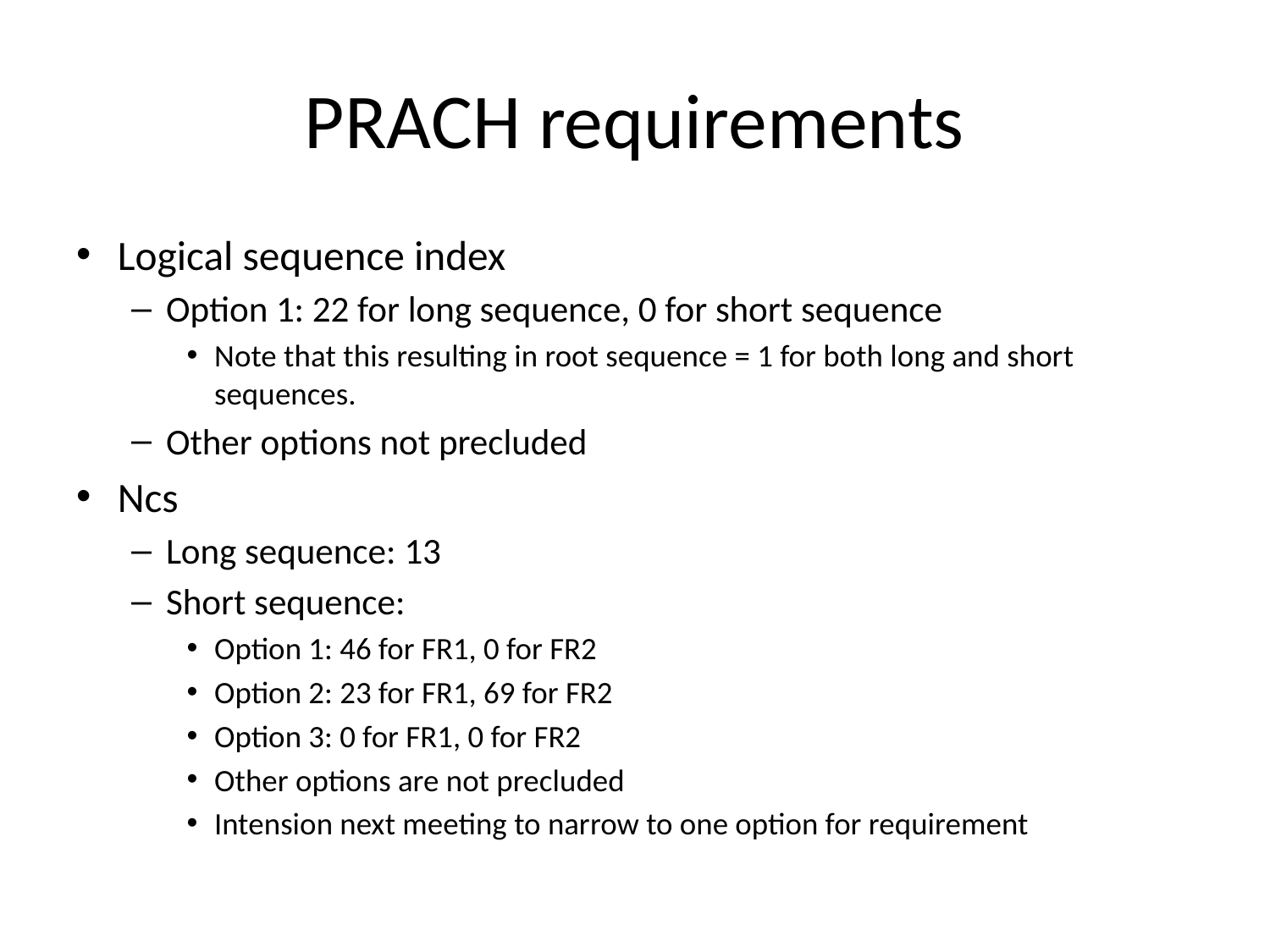

# PRACH requirements
Logical sequence index
Option 1: 22 for long sequence, 0 for short sequence
Note that this resulting in root sequence = 1 for both long and short sequences.
Other options not precluded
Ncs
Long sequence: 13
Short sequence:
Option 1: 46 for FR1, 0 for FR2
Option 2: 23 for FR1, 69 for FR2
Option 3: 0 for FR1, 0 for FR2
Other options are not precluded
Intension next meeting to narrow to one option for requirement